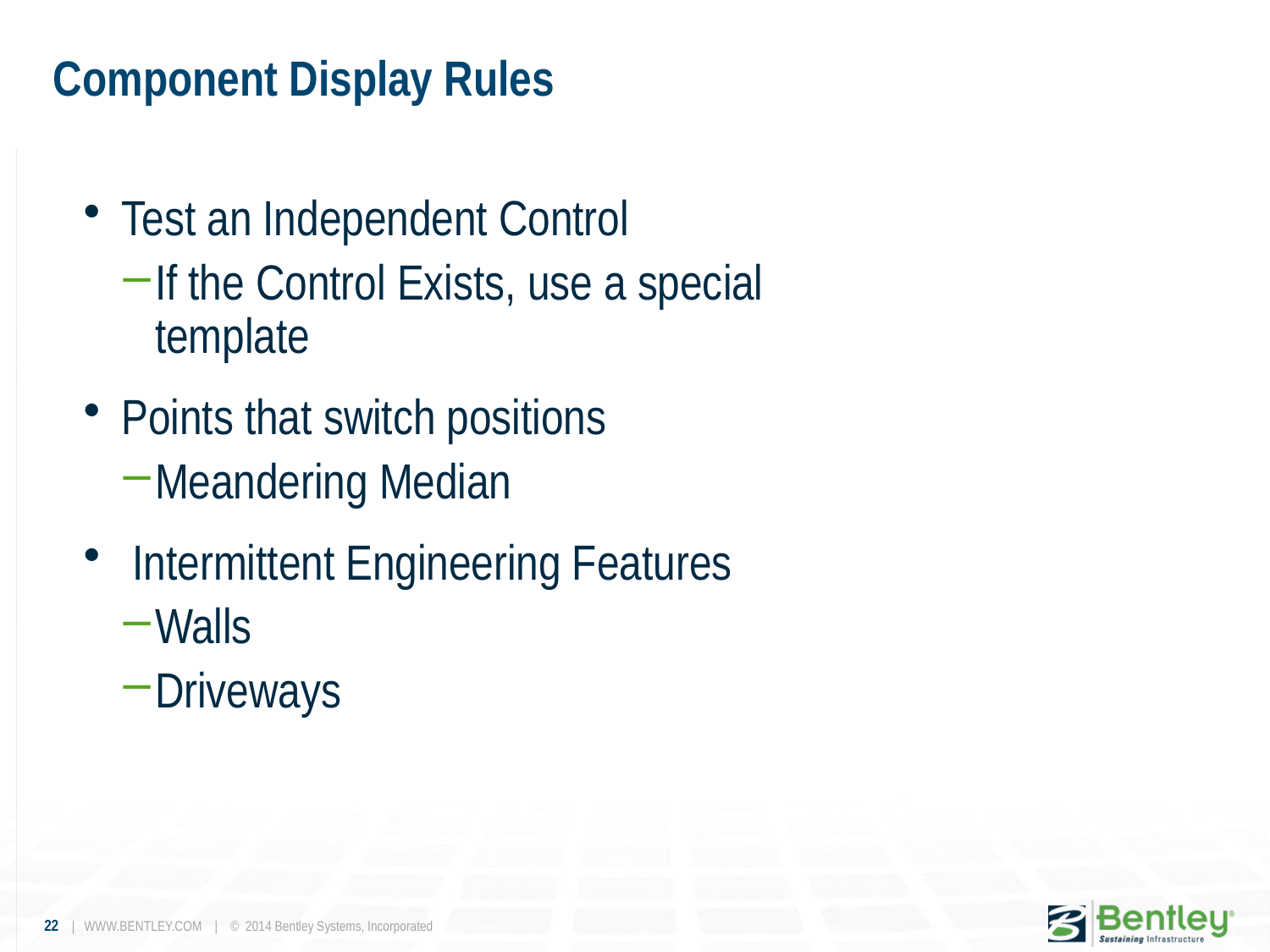

# Component Display Rules
Test an Independent Control
If the Control Exists, use a special template
Points that switch positions
Meandering Median
 Intermittent Engineering Features
Walls
Driveways